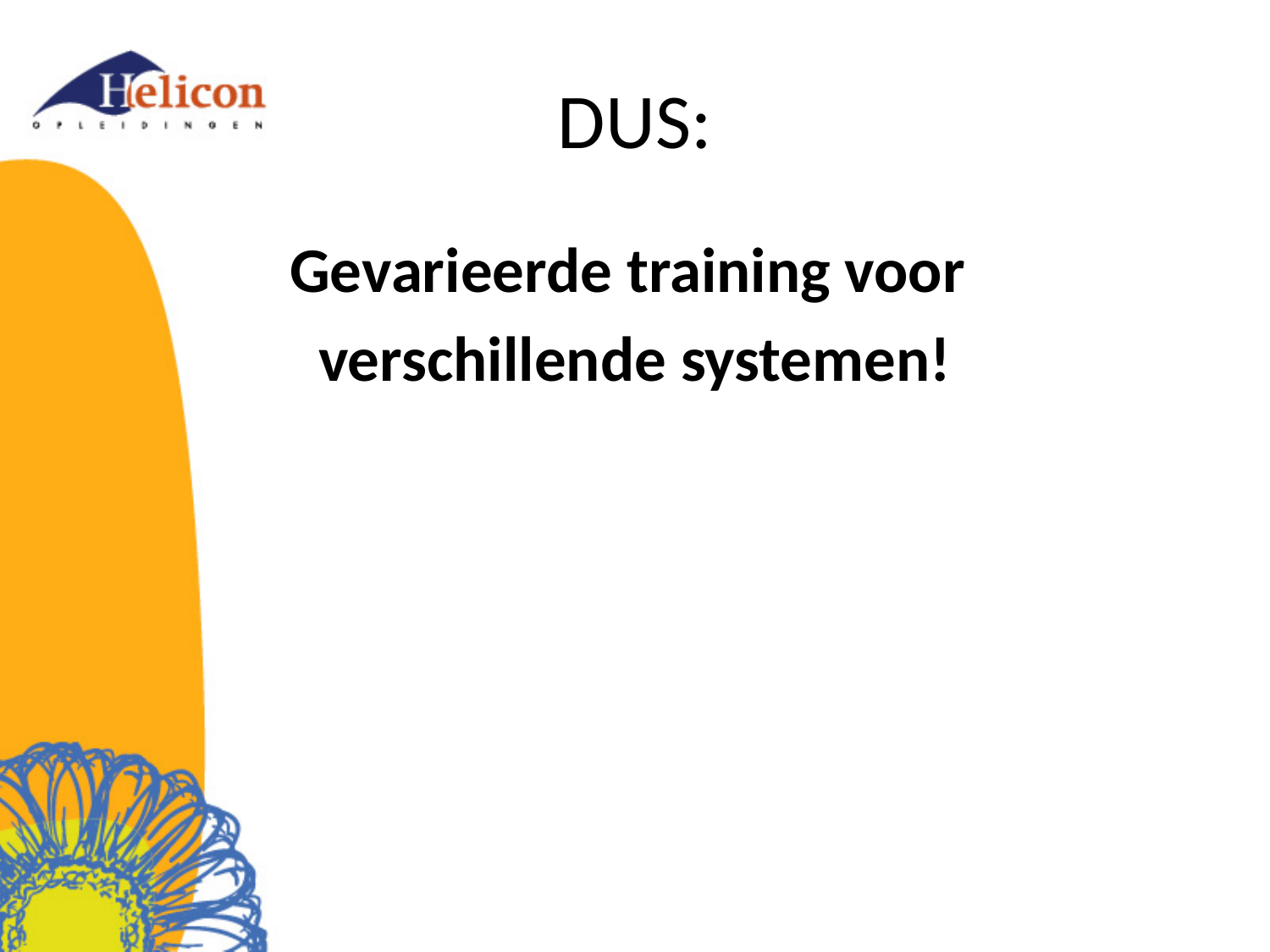

# DUS:
Gevarieerde training voor
verschillende systemen!